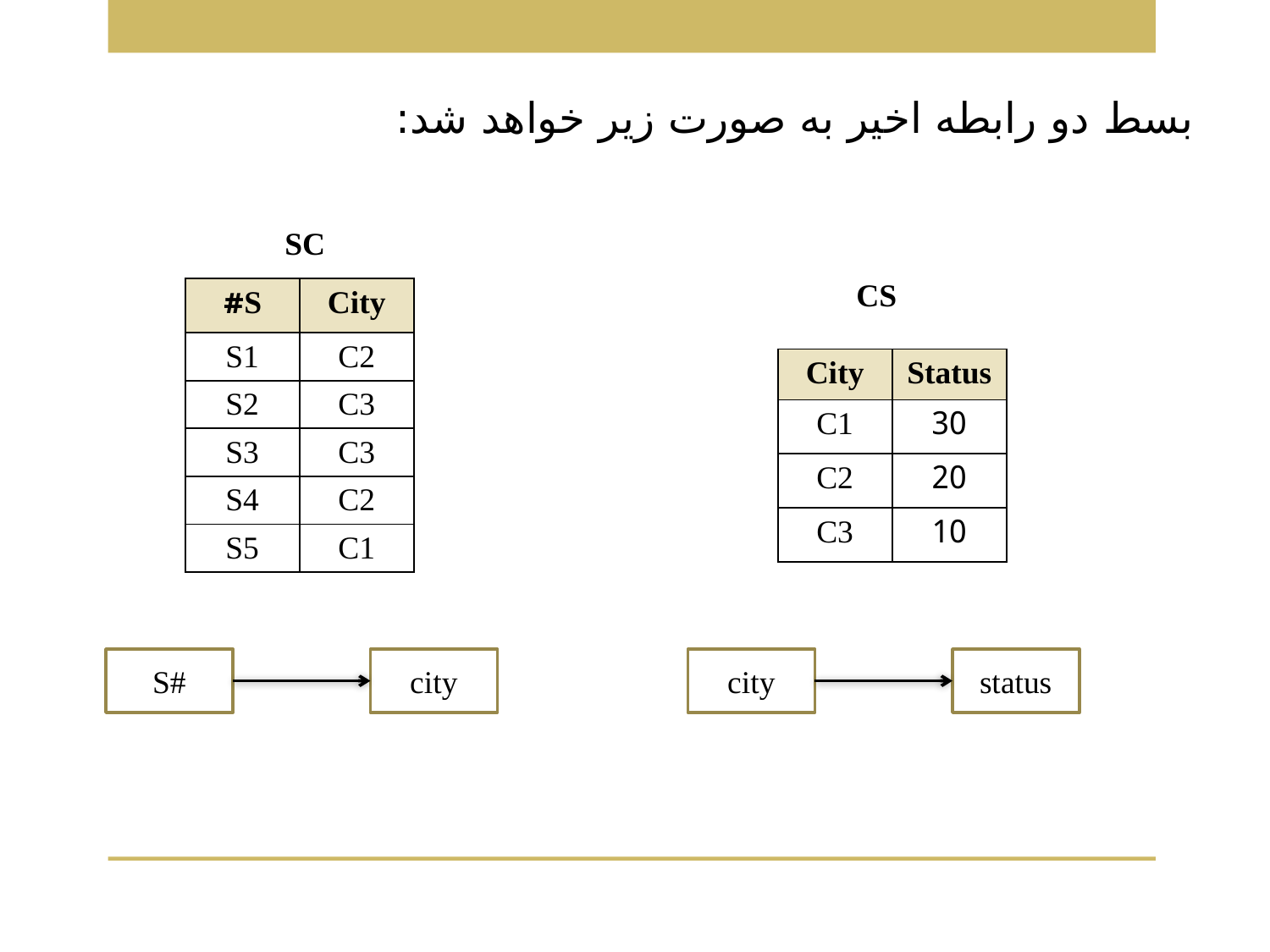

بسط دو رابطه اخیر به صورت زیر خواهد شد:
SC
CS
| S# | City |
| --- | --- |
| S1 | C2 |
| S2 | C3 |
| S3 | C3 |
| S4 | C2 |
| S5 | C1 |
| City | Status |
| --- | --- |
| C1 | 30 |
| C2 | 20 |
| C3 | 10 |
S#
city
city
status